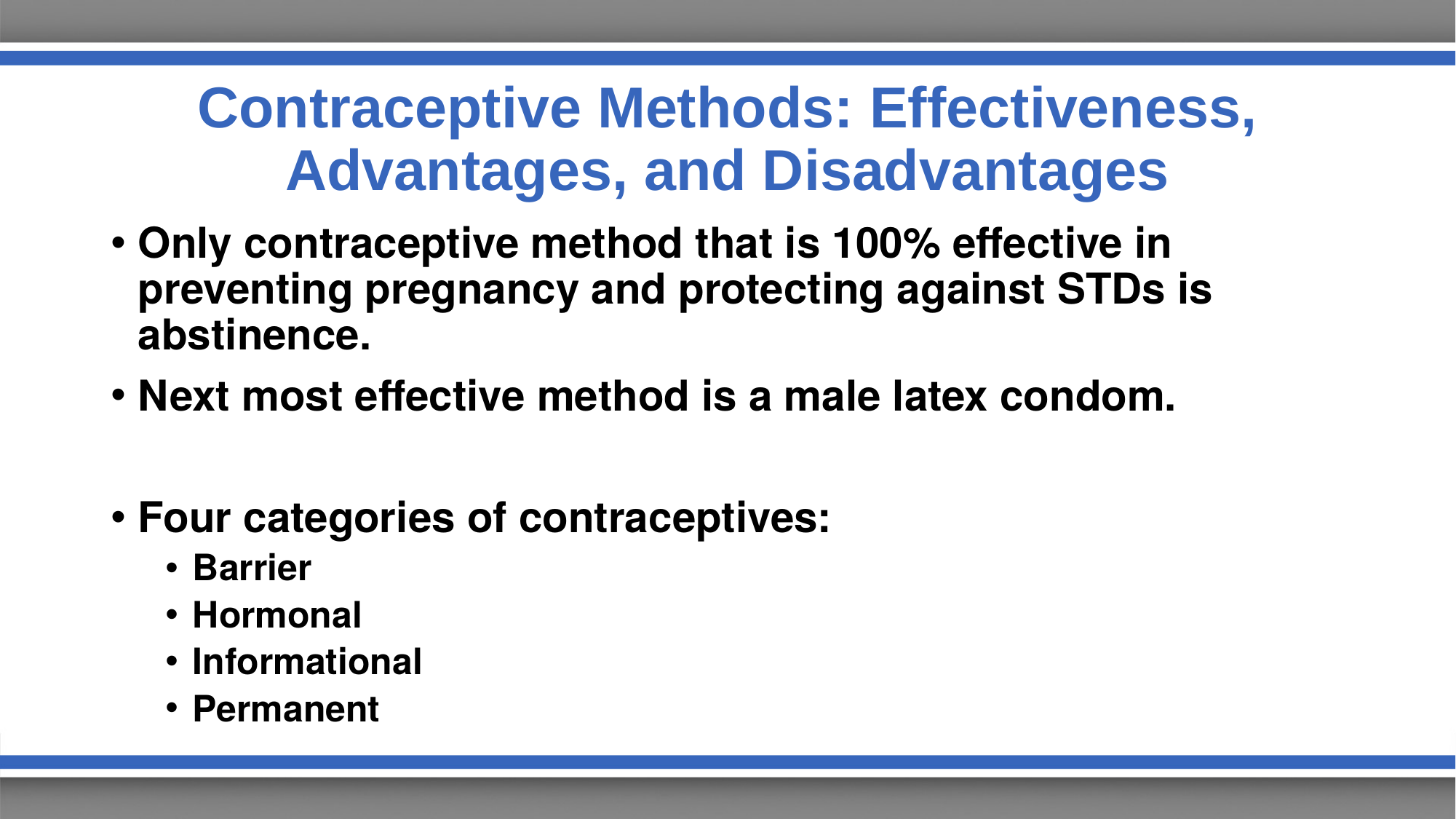

# Contraceptive Methods: Effectiveness, Advantages, and Disadvantages
Only contraceptive method that is 100% effective in preventing pregnancy and protecting against STDs is abstinence.
Next most effective method is a male latex condom.

Four categories of contraceptives:
Barrier
Hormonal
Informational
Permanent